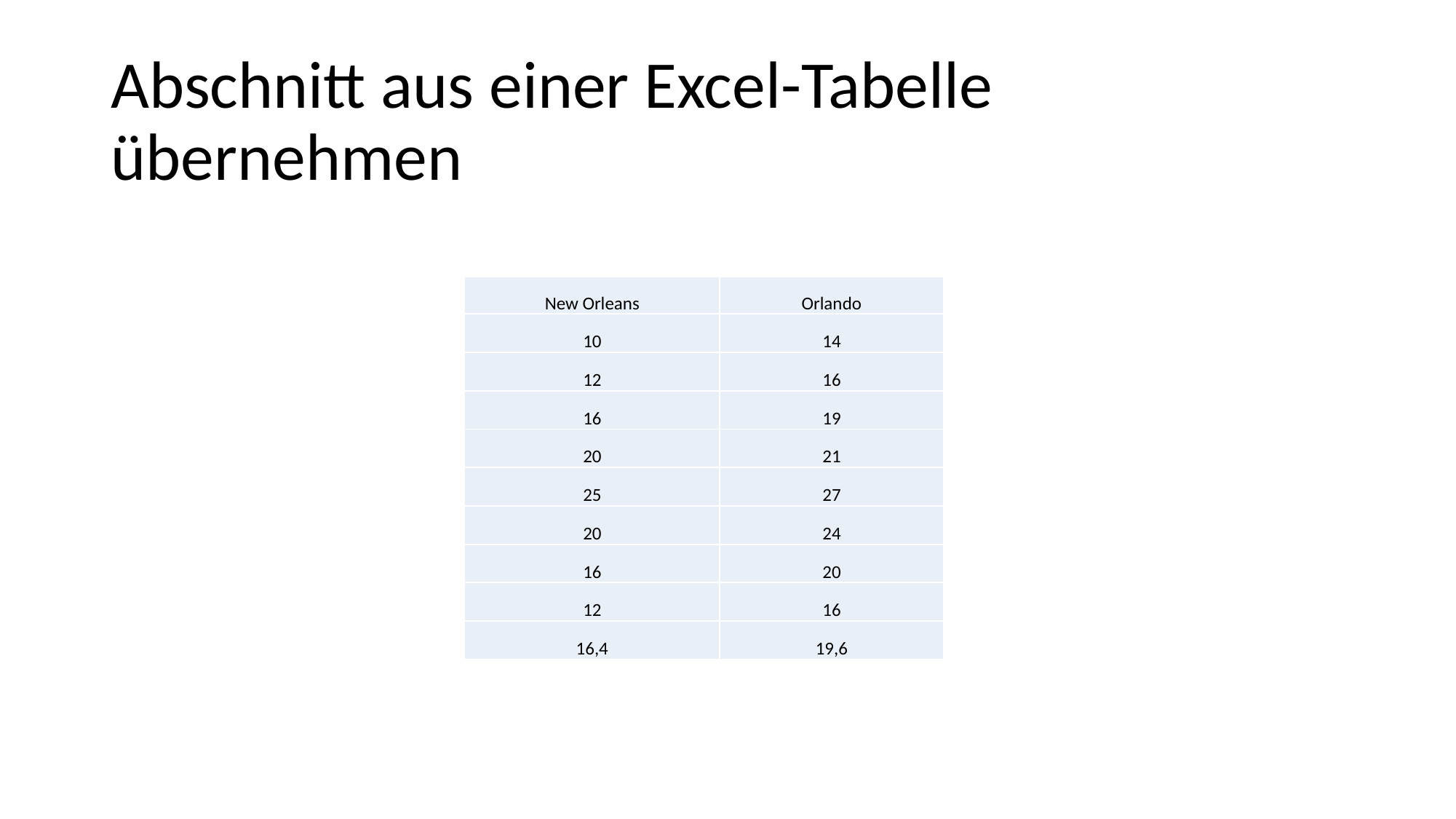

# Abschnitt aus einer Excel-Tabelle übernehmen
| New Orleans | Orlando |
| --- | --- |
| 10 | 14 |
| 12 | 16 |
| 16 | 19 |
| 20 | 21 |
| 25 | 27 |
| 20 | 24 |
| 16 | 20 |
| 12 | 16 |
| 16,4 | 19,6 |